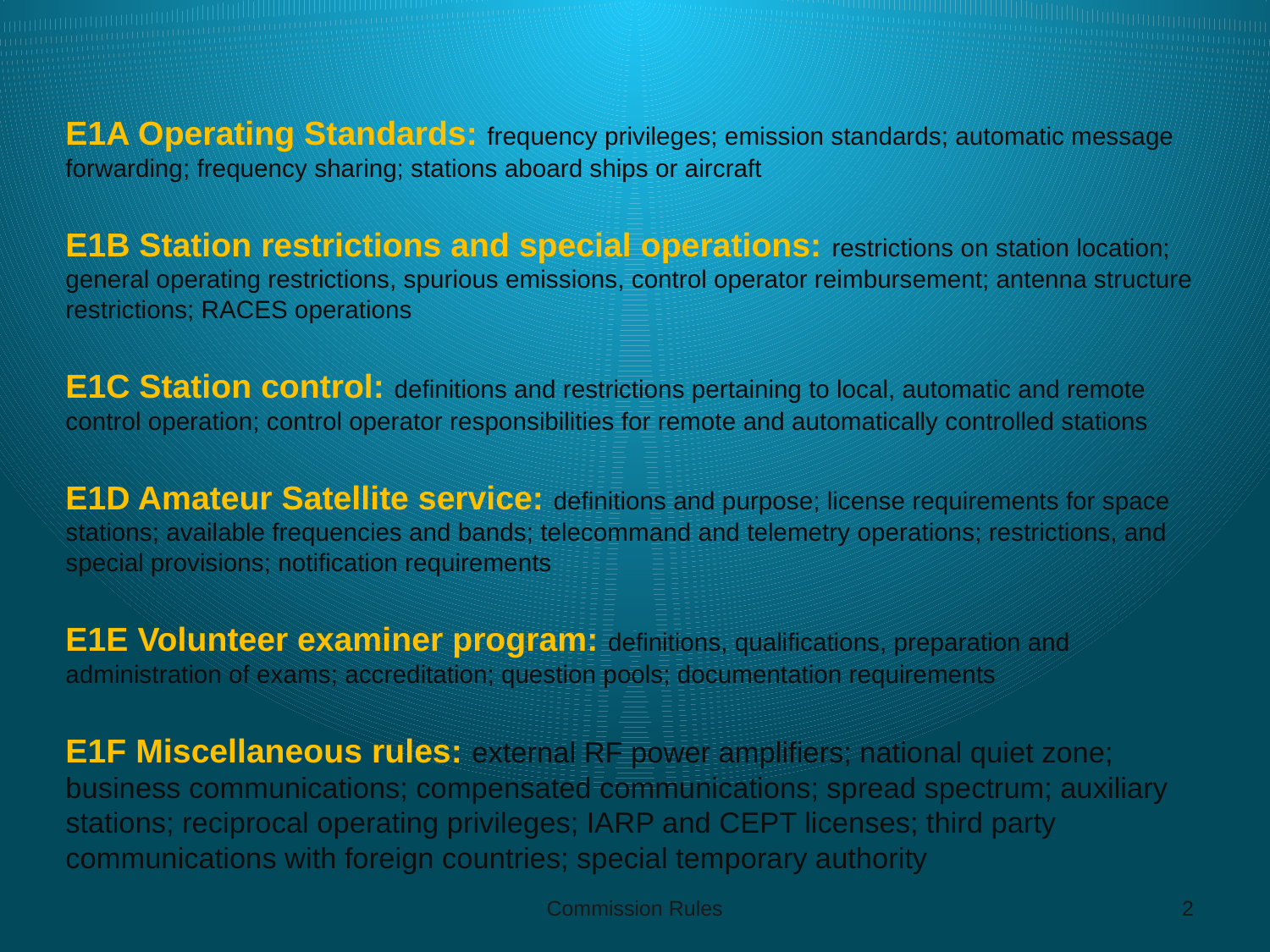

E1A Operating Standards: frequency privileges; emission standards; automatic message forwarding; frequency sharing; stations aboard ships or aircraft

E1B Station restrictions and special operations: restrictions on station location; general operating restrictions, spurious emissions, control operator reimbursement; antenna structure restrictions; RACES operations

E1C Station control: definitions and restrictions pertaining to local, automatic and remote control operation; control operator responsibilities for remote and automatically controlled stations

E1D Amateur Satellite service: definitions and purpose; license requirements for space stations; available frequencies and bands; telecommand and telemetry operations; restrictions, and special provisions; notification requirements

E1E Volunteer examiner program: definitions, qualifications, preparation and administration of exams; accreditation; question pools; documentation requirements

E1F Miscellaneous rules: external RF power amplifiers; national quiet zone; business communications; compensated communications; spread spectrum; auxiliary stations; reciprocal operating privileges; IARP and CEPT licenses; third party communications with foreign countries; special temporary authority

Commission Rules
2